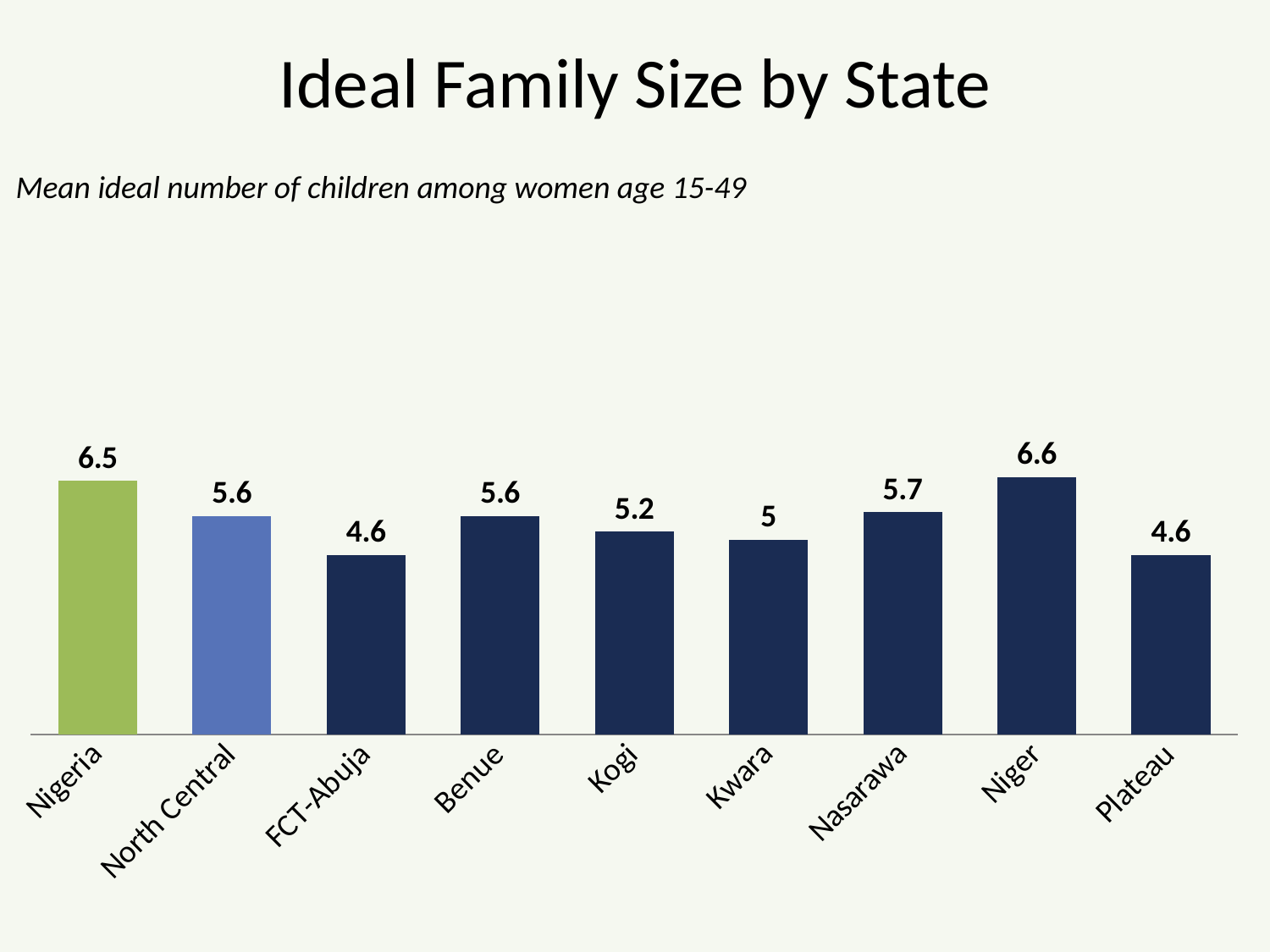

# Ideal Family Size by State
Mean ideal number of children among women age 15-49

### Chart

| Category | Women  |
|---|---|
| Nigeria | 6.5 |
| North Central | 5.6 |
| FCT-Abuja | 4.6 |
| Benue | 5.6 |
| Kogi | 5.2 |
| Kwara | 5.0 |
| Nasarawa | 5.7 |
| Niger | 6.6 |
| Plateau | 4.6 |